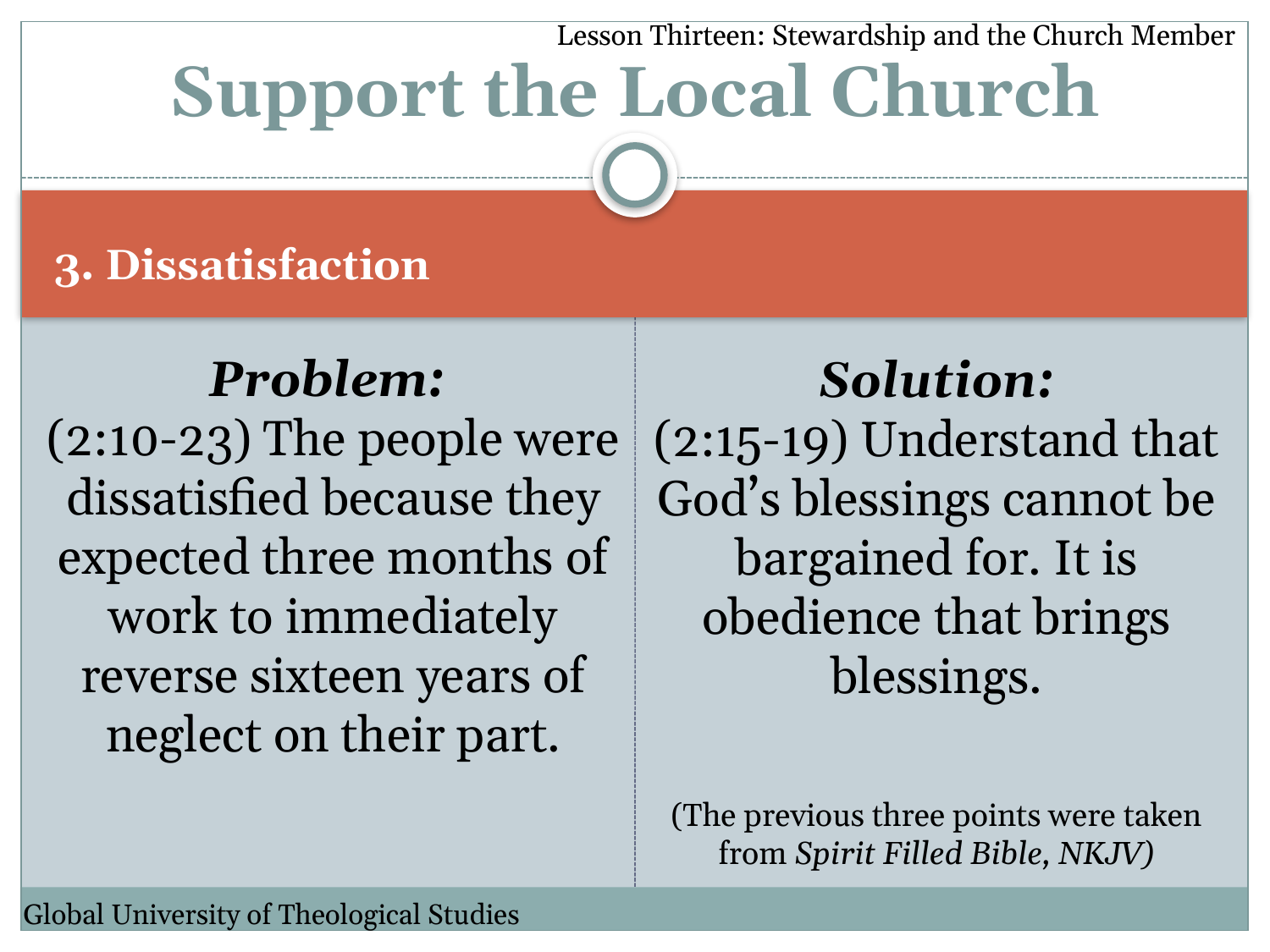

Lesson Thirteen: Stewardship and the Church Member
# Support the Local Church
3. Dissatisfaction
Problem:
(2:10-23) The people were dissatisfied because they expected three months of work to immediately reverse sixteen years of neglect on their part.
Solution:
(2:15-19) Understand that God’s blessings cannot be bargained for. It is obedience that brings blessings.
(The previous three points were taken from Spirit Filled Bible, NKJV)
Global University of Theological Studies